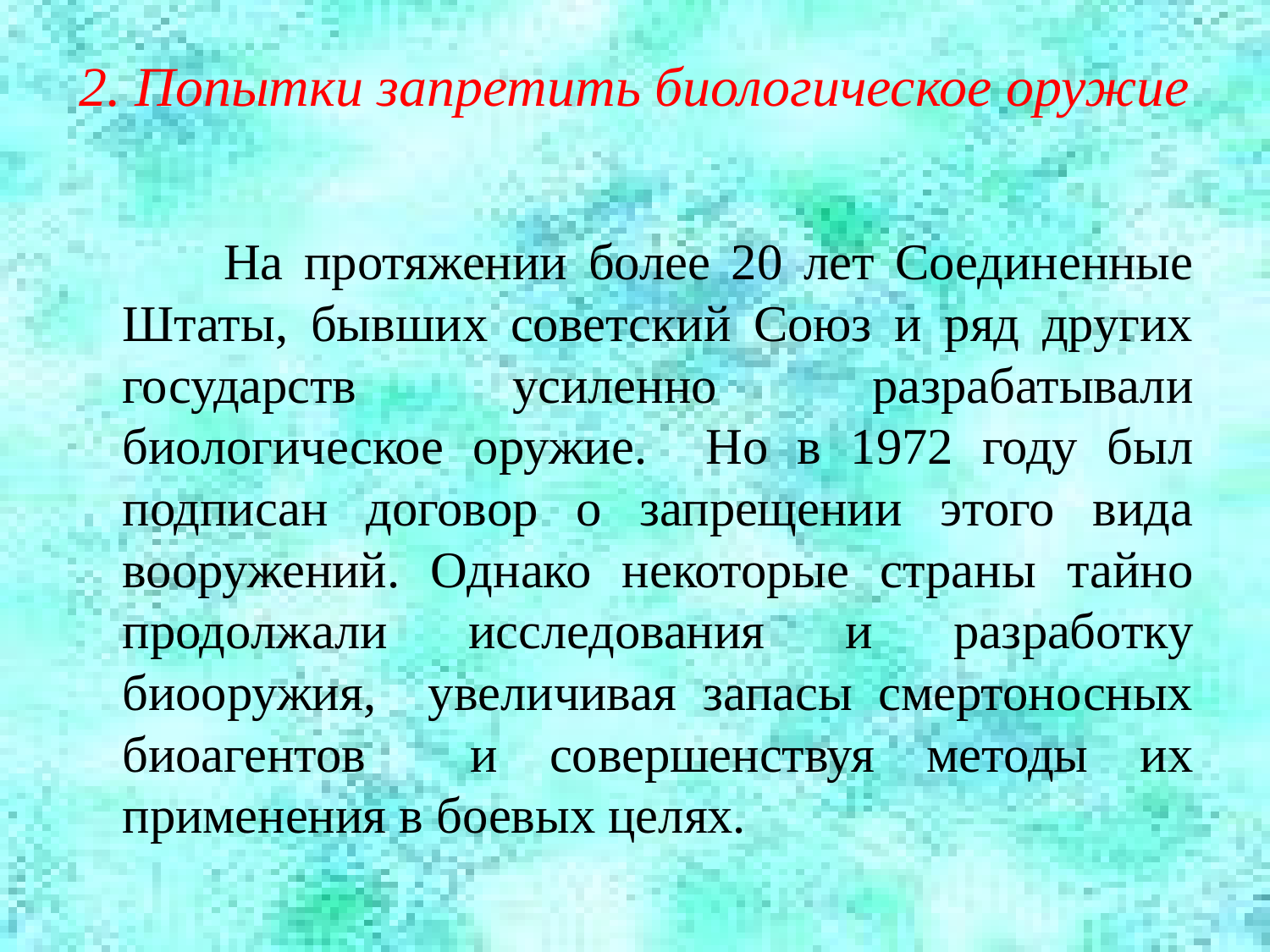

# 2. Попытки запретить биологическое оружие
       На протяжении более 20 лет Соединенные Штаты, бывших советский Союз и ряд других государств усиленно разрабатывали биологическое оружие.  Но в 1972 году был подписан договор о запрещении этого вида вооружений. Однако некоторые страны тайно продолжали исследования и разработку биооружия,  увеличивая запасы смертоносных биоагентов  и совершенствуя методы их применения в боевых целях.